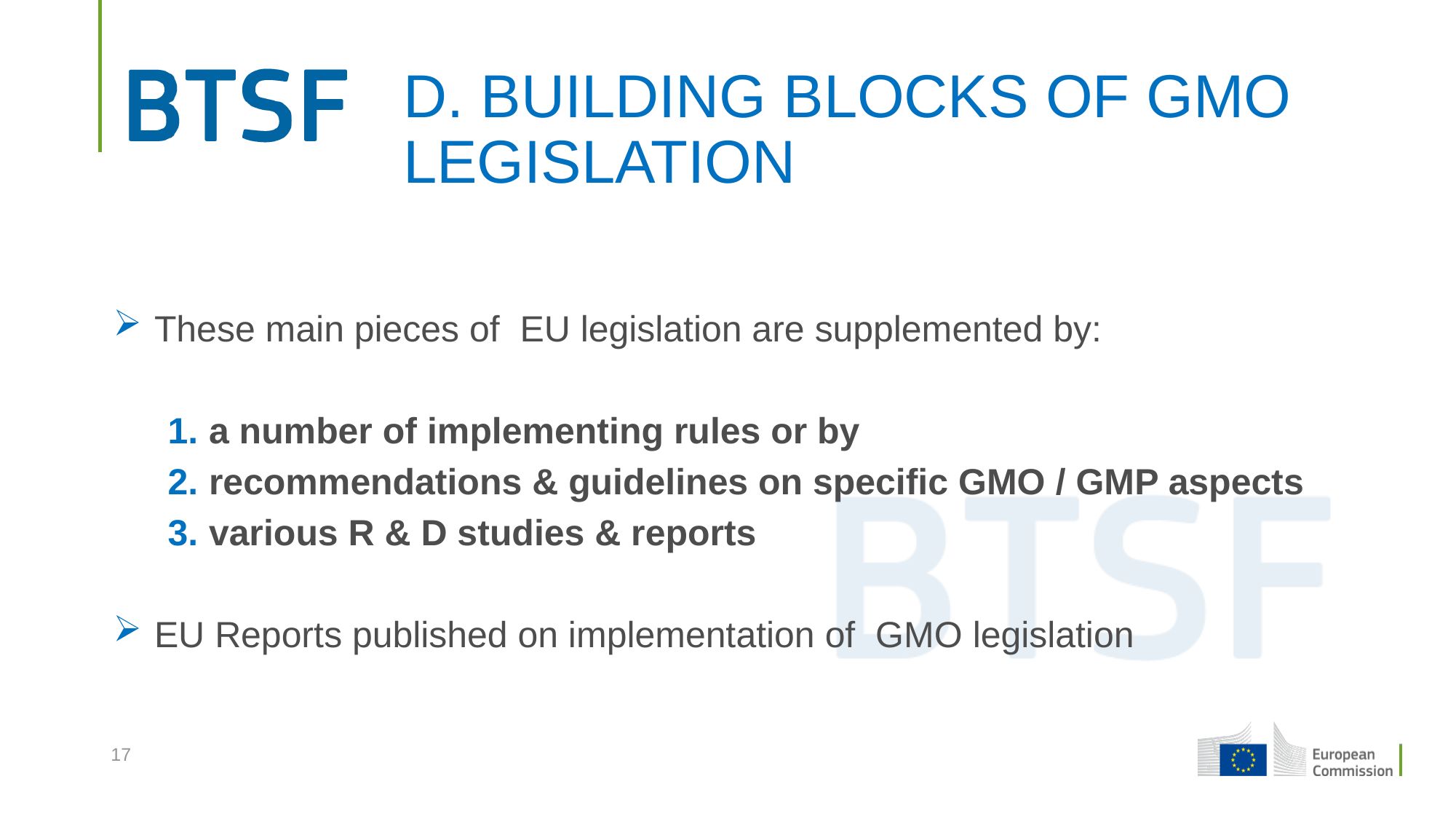

# D. BUILDING BLOCKS OF GMO LEGISLATION

These main pieces of  EU legislation are supplemented by:

a number of implementing rules or by
recommendations & guidelines on specific GMO / GMP aspects
various R & D studies & reports

EU Reports published on implementation of  GMO legislation

17